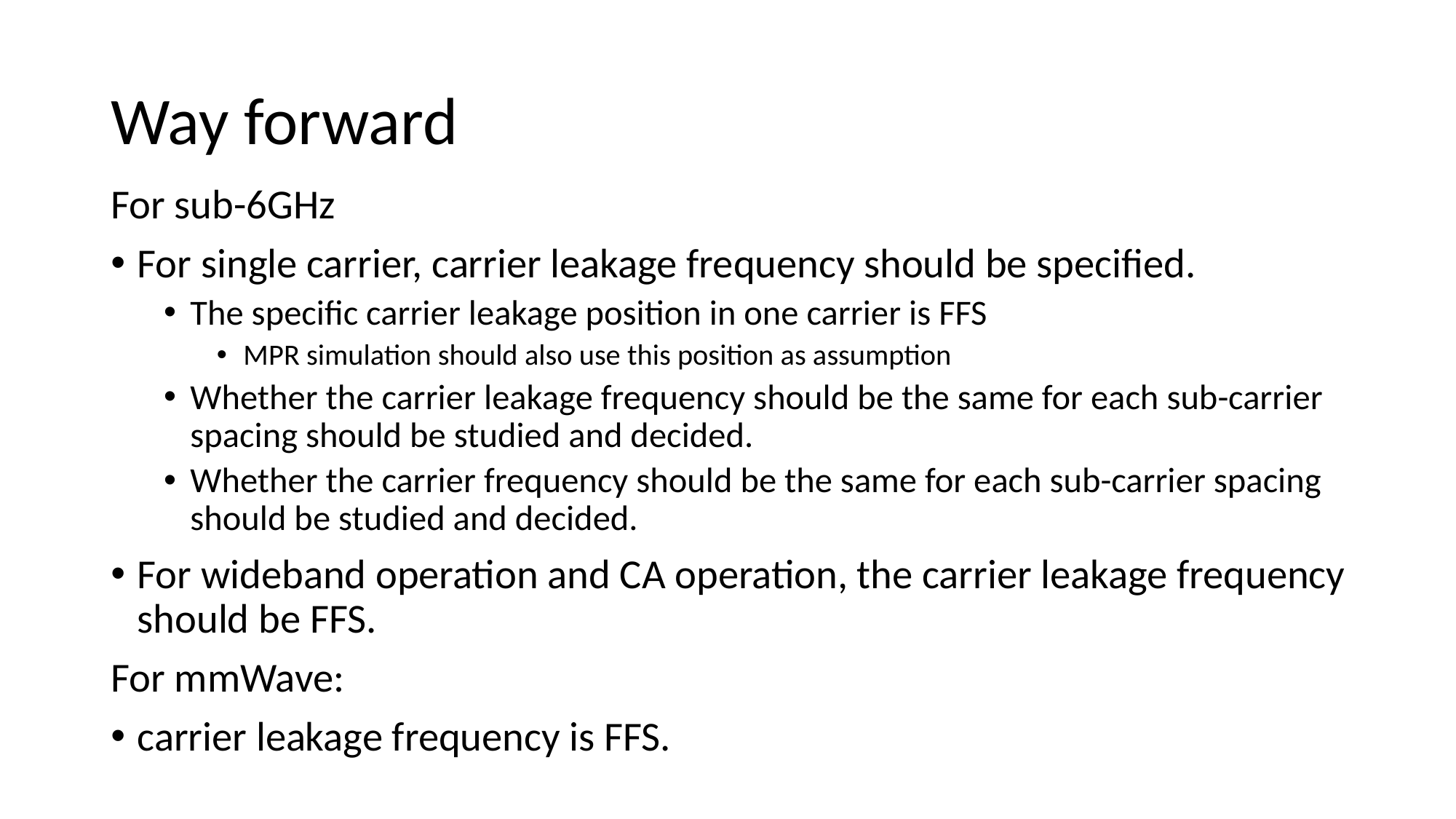

# Way forward
For sub-6GHz
For single carrier, carrier leakage frequency should be specified.
The specific carrier leakage position in one carrier is FFS
MPR simulation should also use this position as assumption
Whether the carrier leakage frequency should be the same for each sub-carrier spacing should be studied and decided.
Whether the carrier frequency should be the same for each sub-carrier spacing should be studied and decided.
For wideband operation and CA operation, the carrier leakage frequency should be FFS.
For mmWave:
carrier leakage frequency is FFS.